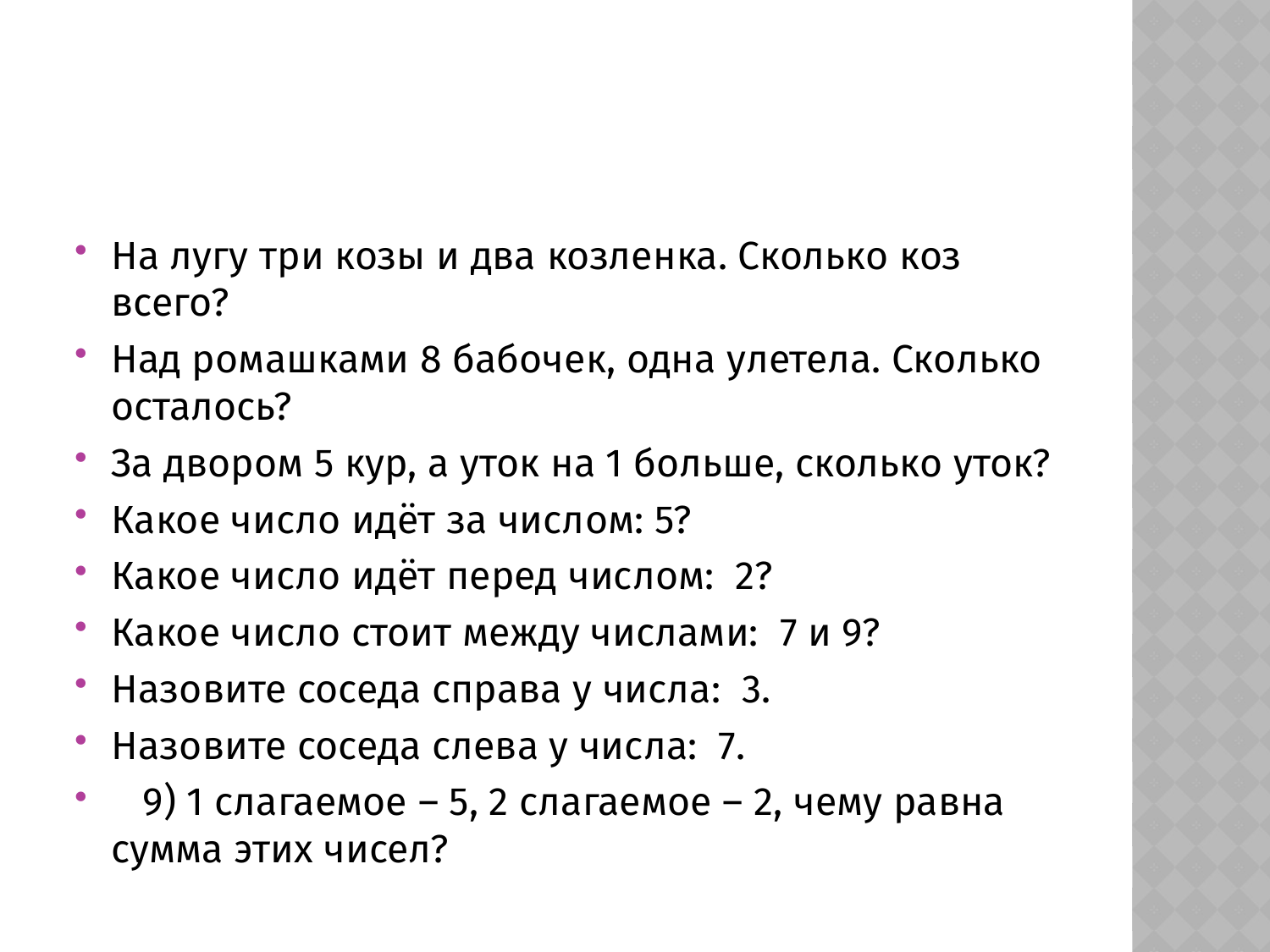

#
На лугу три козы и два козленка. Сколько коз всего?
Над ромашками 8 бабочек, одна улетела. Сколько осталось?
За двором 5 кур, а уток на 1 больше, сколько уток?
Какое число идёт за числом: 5?
Какое число идёт перед числом:  2?
Какое число стоит между числами:  7 и 9?
Назовите соседа справа у числа:  3.
Назовите соседа слева у числа:  7.
   9) 1 слагаемое – 5, 2 слагаемое – 2, чему равна сумма этих чисел?